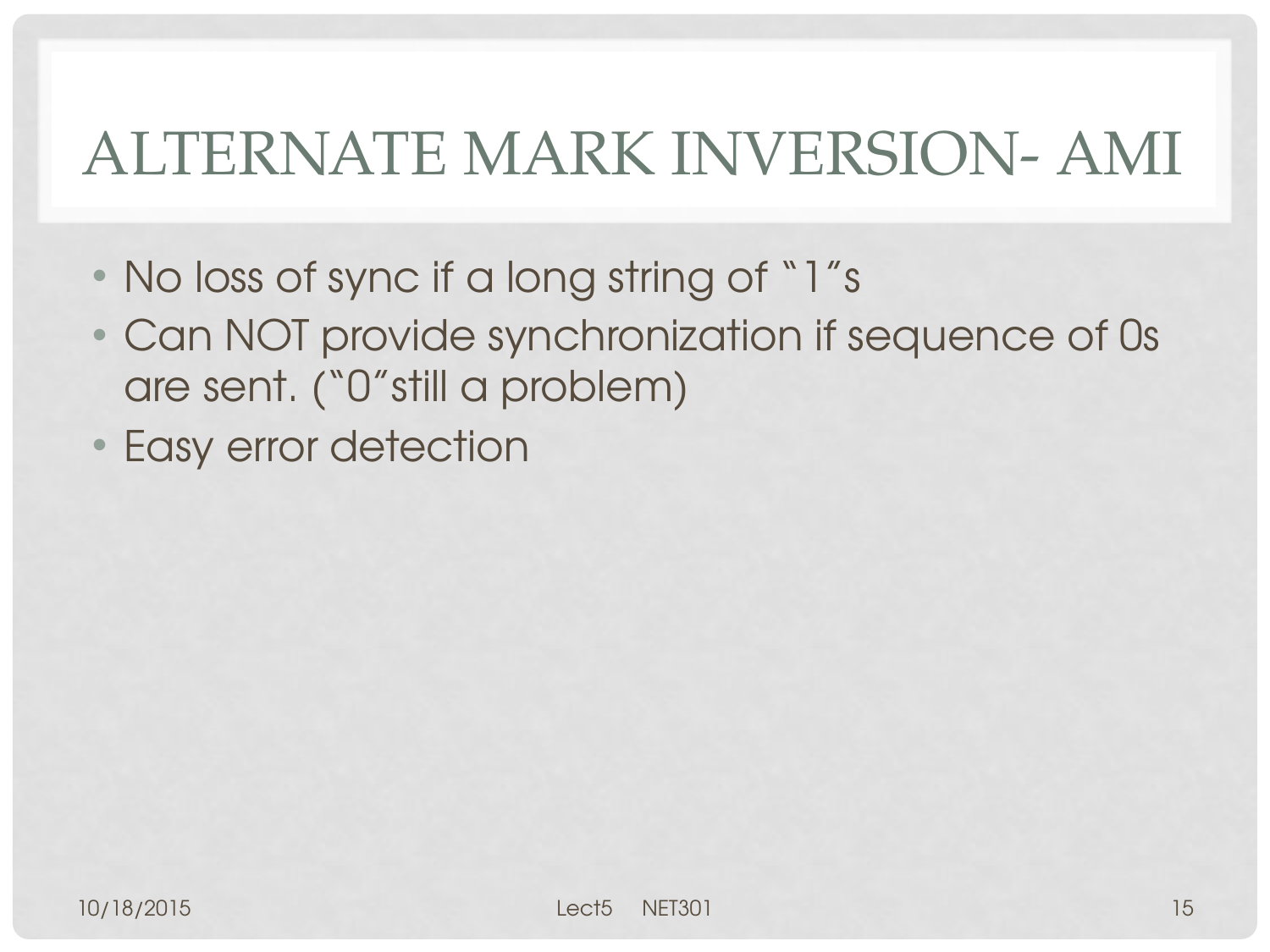

# Alternate Mark Inversion- AMI
No loss of sync if a long string of “1”s
Can NOT provide synchronization if sequence of 0s are sent. (“0”still a problem)
Easy error detection
10/18/2015
Lect5     NET301
15